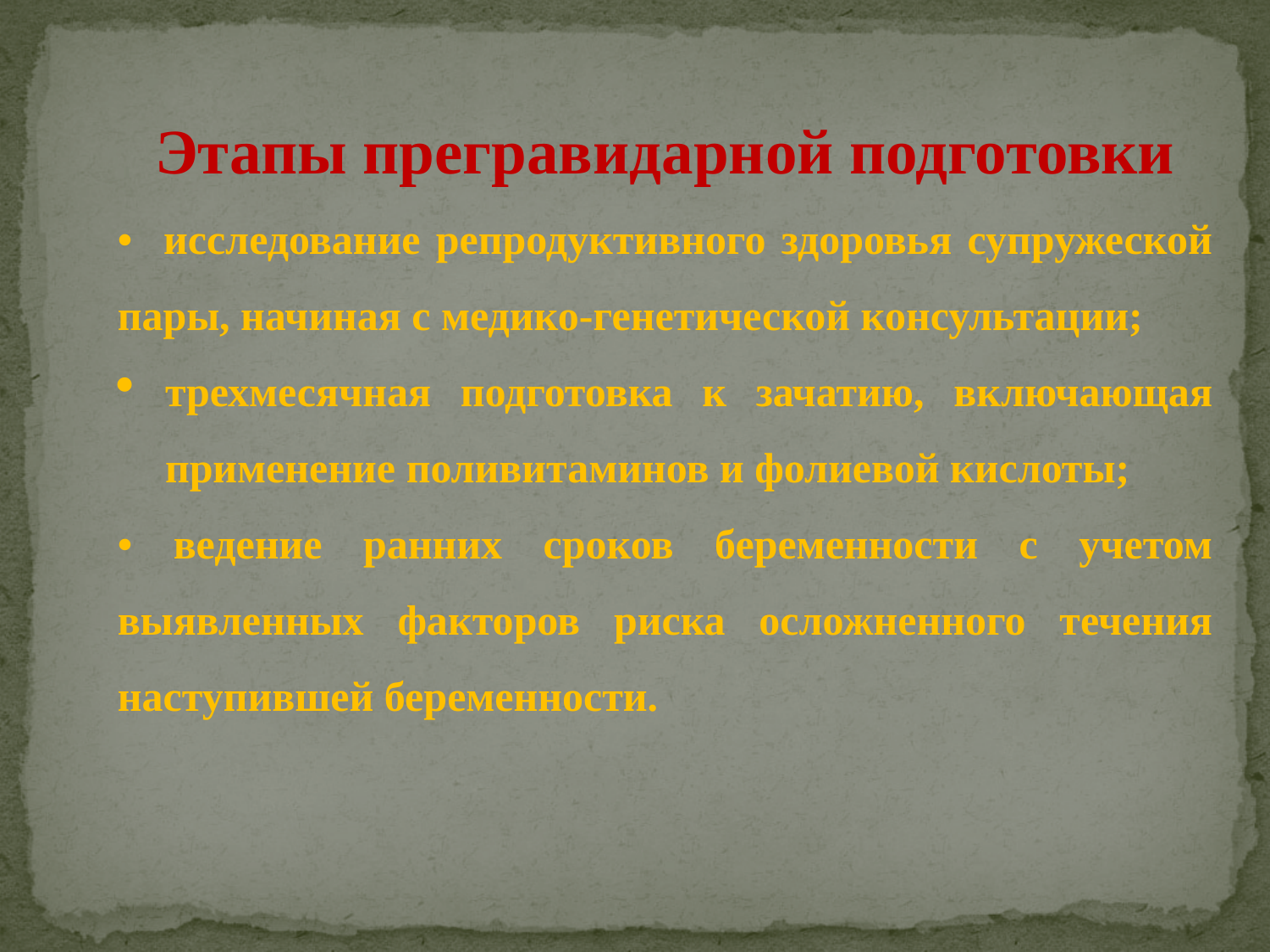

Этапы прегравидарной подготовки
•  исследование репродуктивного здоровья супружеской пары, начиная с медико-генетической консультации;
трехмесячная подготовка к зачатию, включающая применение поливитаминов и фолиевой кислоты;
• ведение ранних сроков беременности с учетом выявленных факторов риска осложненного течения наступившей беременности.